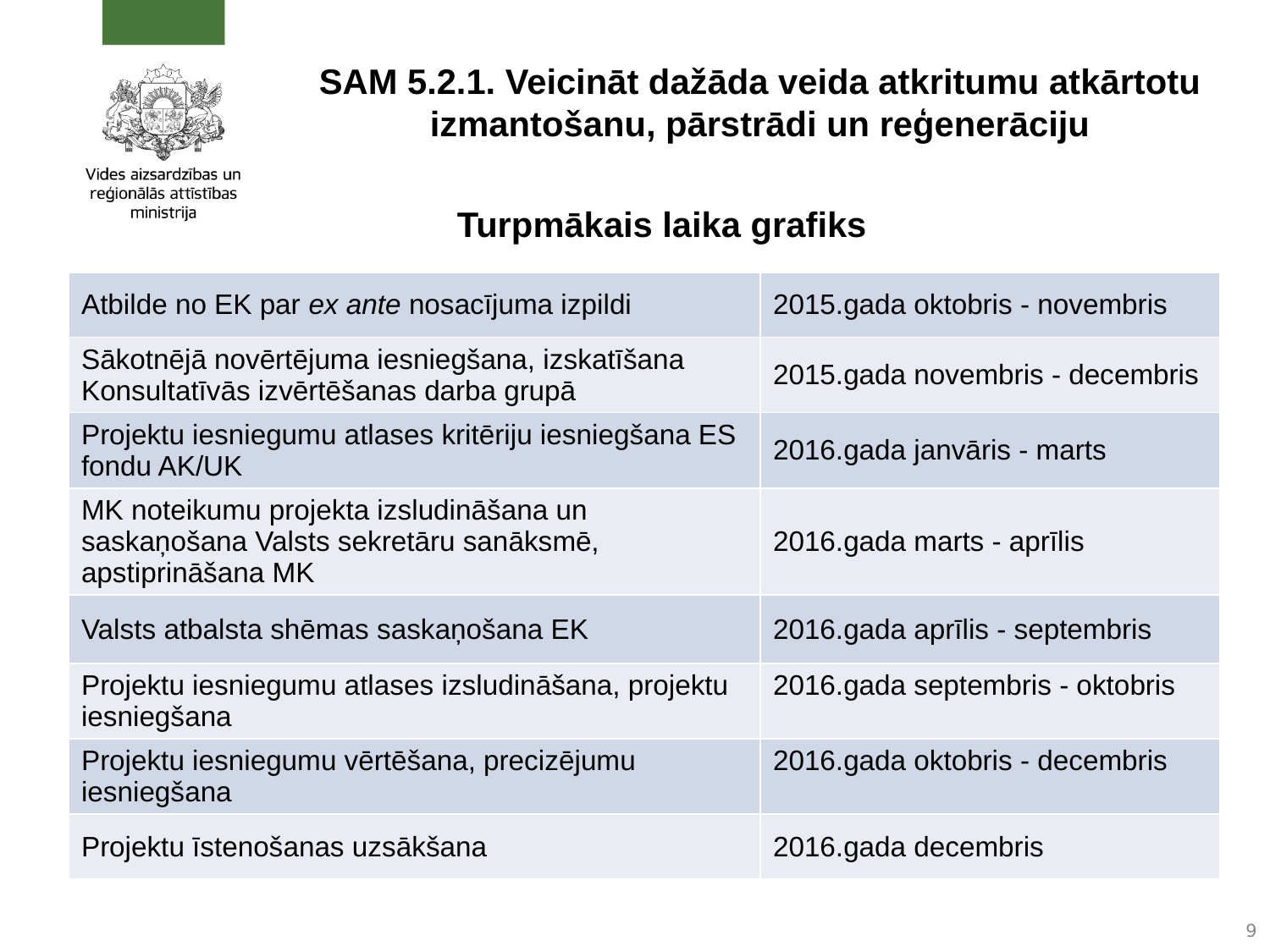

SAM 5.2.1. Veicināt dažāda veida atkritumu atkārtotu izmantošanu, pārstrādi un reģenerāciju

Turpmākais laika grafiks
| Atbilde no EK par ex ante nosacījuma izpildi | 2015.gada oktobris - novembris |
| --- | --- |
| Sākotnējā novērtējuma iesniegšana, izskatīšana Konsultatīvās izvērtēšanas darba grupā | 2015.gada novembris - decembris |
| Projektu iesniegumu atlases kritēriju iesniegšana ES fondu AK/UK | 2016.gada janvāris - marts |
| MK noteikumu projekta izsludināšana un saskaņošana Valsts sekretāru sanāksmē, apstiprināšana MK | 2016.gada marts - aprīlis |
| Valsts atbalsta shēmas saskaņošana EK | 2016.gada aprīlis - septembris |
| Projektu iesniegumu atlases izsludināšana, projektu iesniegšana | 2016.gada septembris - oktobris |
| Projektu iesniegumu vērtēšana, precizējumu iesniegšana | 2016.gada oktobris - decembris |
| Projektu īstenošanas uzsākšana | 2016.gada decembris |
9